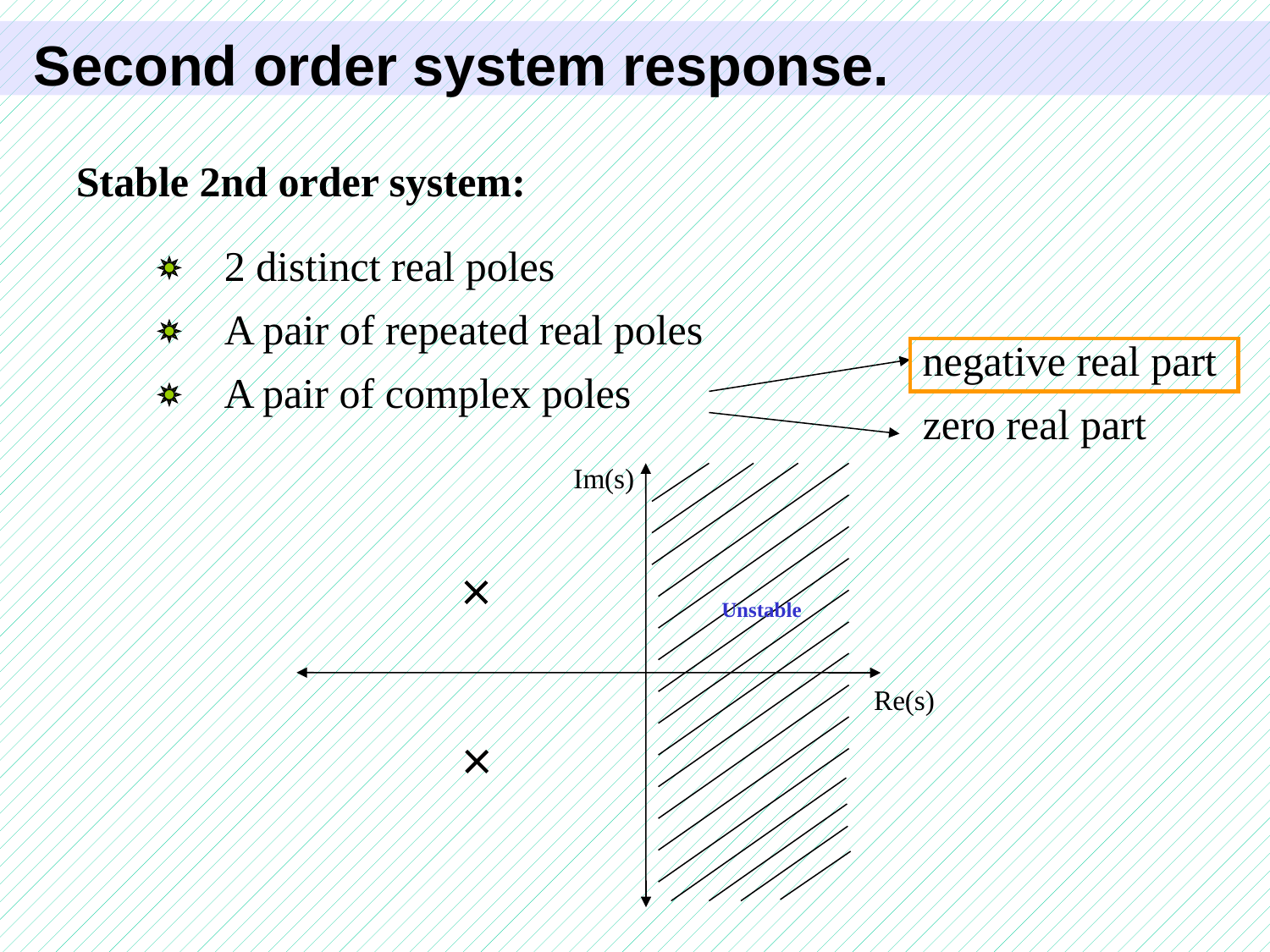

# Second order system response.
Stable 2nd order system:
2 distinct real poles

A pair of repeated real poles

negative real part

A pair of complex poles

zero real part

Im(s)

Unstable

Re(s)